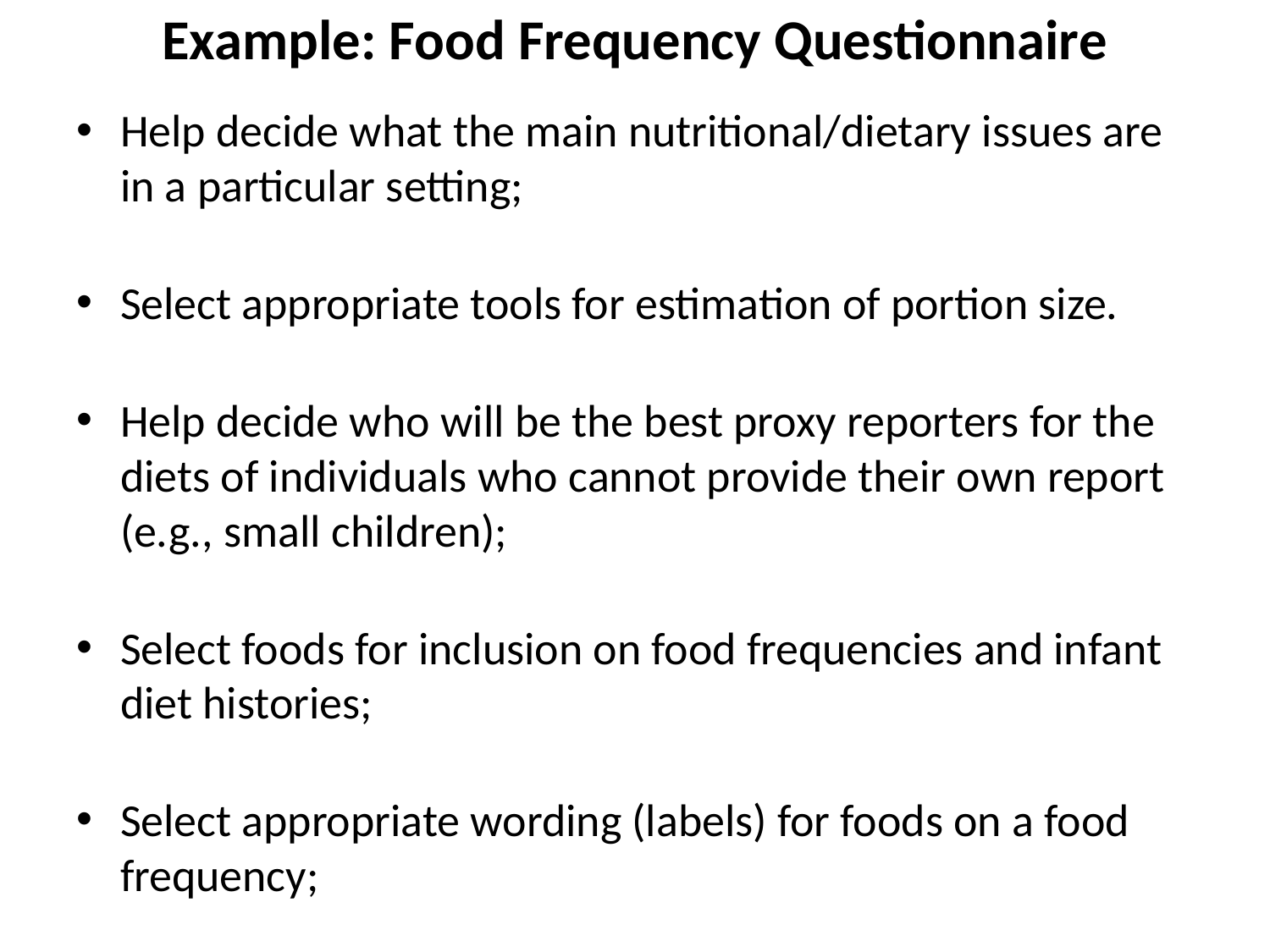

# Example: Food Frequency Questionnaire
Help decide what the main nutritional/dietary issues are in a particular setting;

Select appropriate tools for estimation of portion size.

Help decide who will be the best proxy reporters for the diets of individuals who cannot provide their own report (e.g., small children);

Select foods for inclusion on food frequencies and infant diet histories;

Select appropriate wording (labels) for foods on a food frequency;